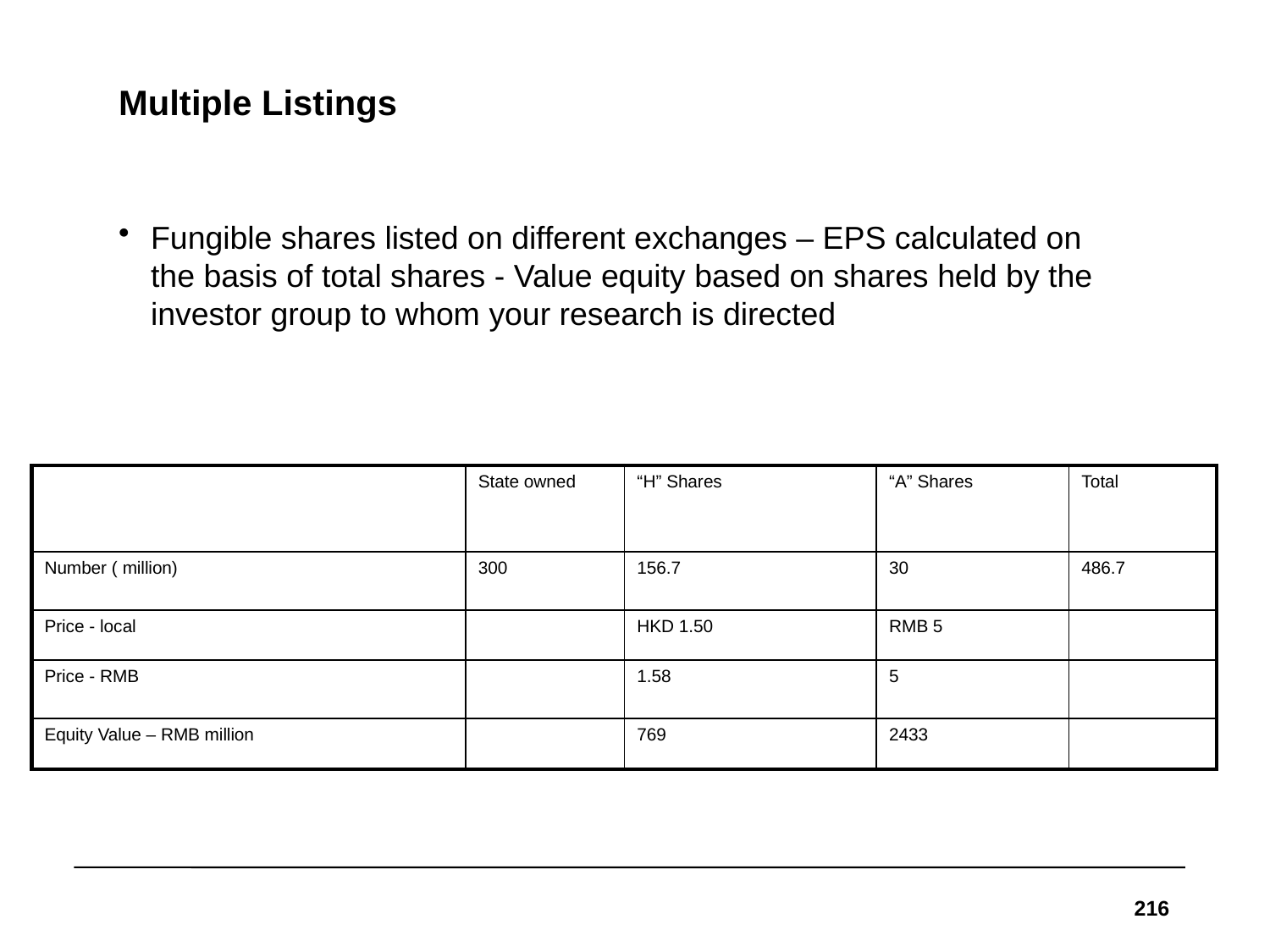

# Multiple Listings
Fungible shares listed on different exchanges – EPS calculated on the basis of total shares - Value equity based on shares held by the investor group to whom your research is directed

|  | State owned | “H” Shares | “A” Shares | Total |
| --- | --- | --- | --- | --- |
| Number ( million) | 300 | 156.7 | 30 | 486.7 |
| Price - local |  | HKD 1.50 | RMB 5 |  |
| Price - RMB |  | 1.58 | 5 |  |
| Equity Value – RMB million |  | 769 | 2433 |  |